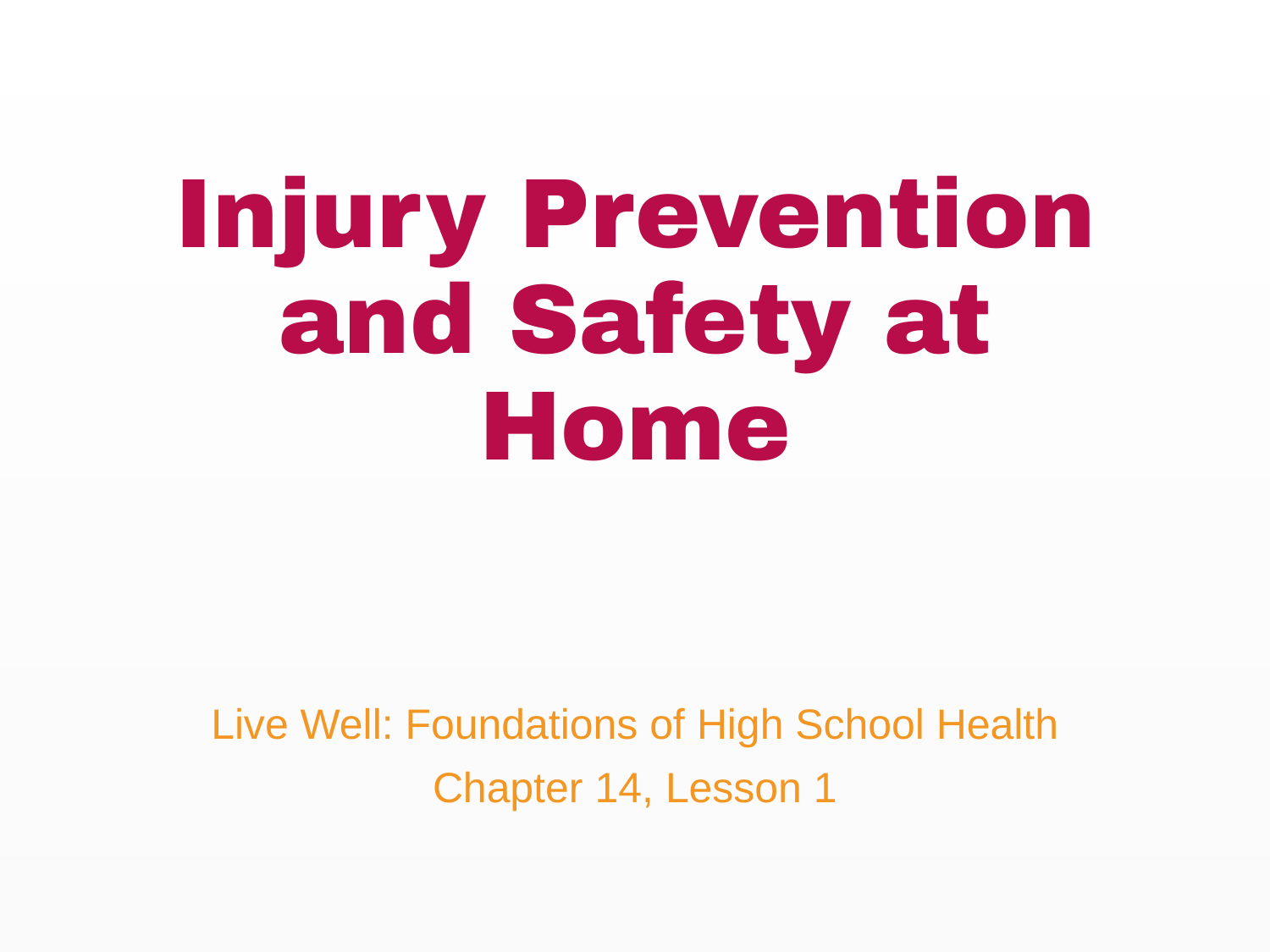

# Injury Prevention and Safety at Home
Live Well: Foundations of High School Health
Chapter 14, Lesson 1